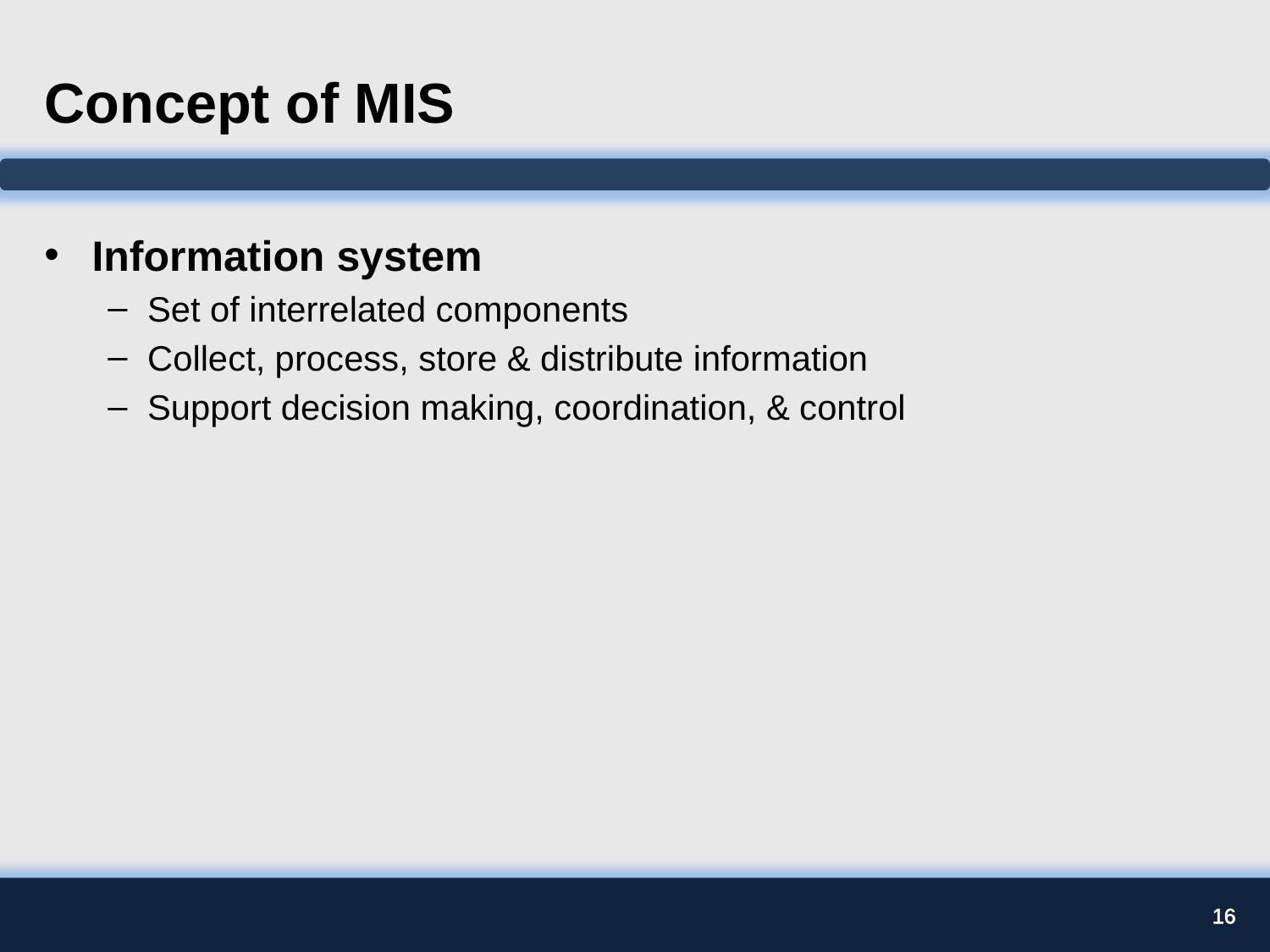

# Concept of MIS
Information system
Set of interrelated components
Collect, process, store & distribute information
Support decision making, coordination, & control

16